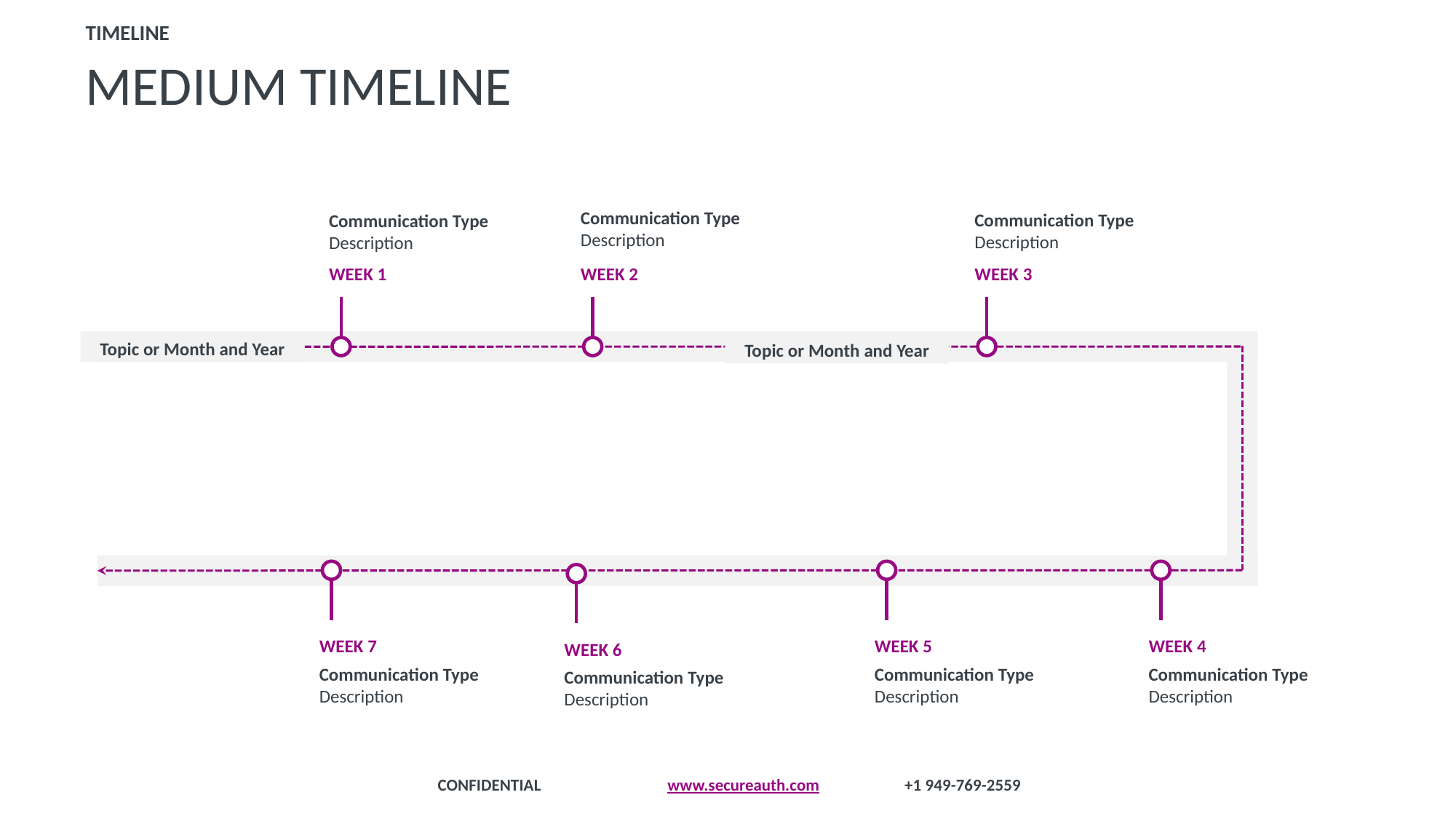

TIMELINE
# MEDIUM TIMELINE
Communication Type
Description
WEEK 3

Communication Type
Description
WEEK 2

Communication Type
Description
WEEK 1

Topic or Month and Year

Topic or Month and Year

WEEK 7
Communication Type
Description

WEEK 5
Communication Type
Description

WEEK 4
Communication Type
Description

WEEK 6
Communication Type
Description
 CONFIDENTIAL 	    www.secureauth.com  	         +1 949-769-2559